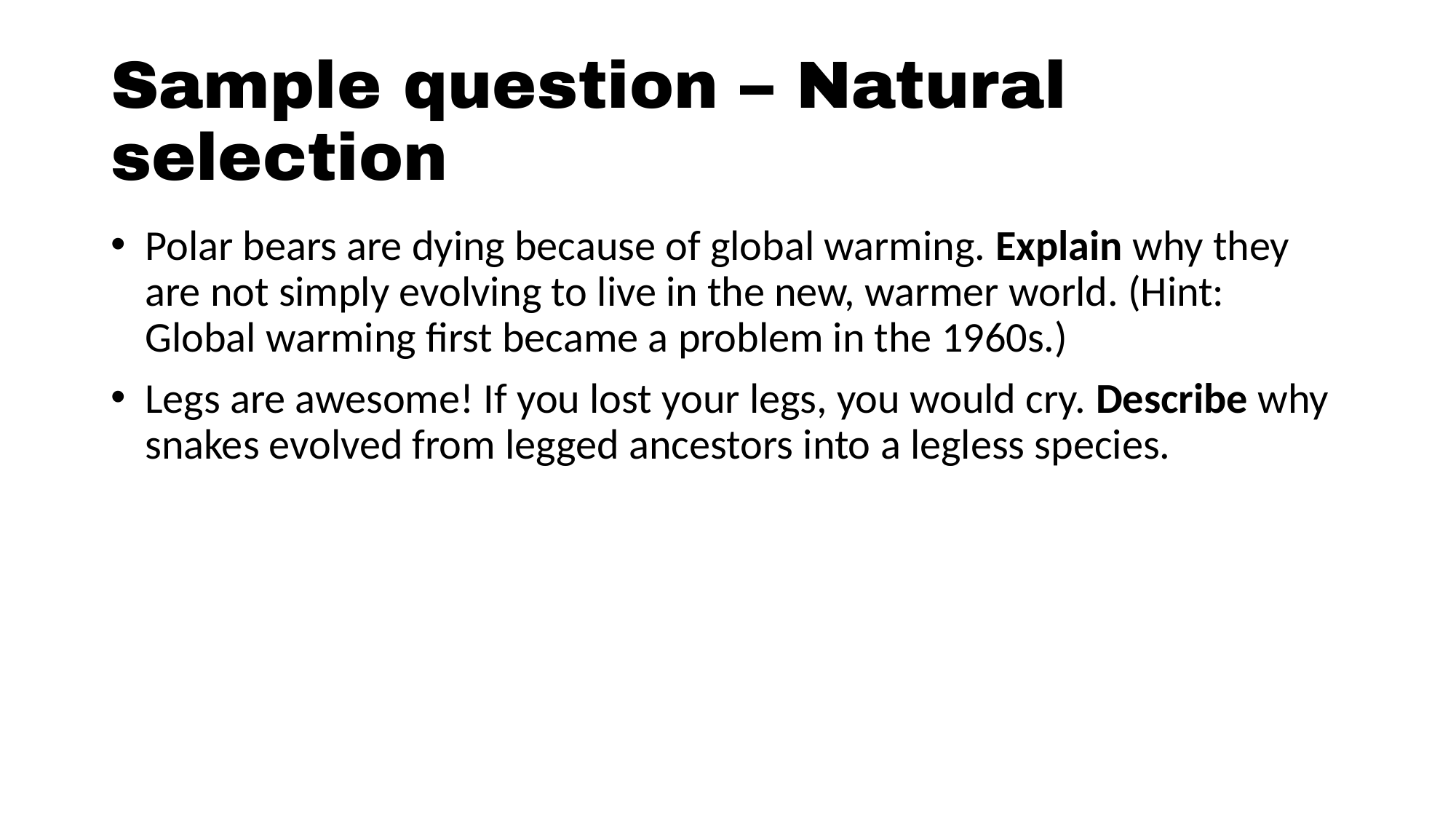

# Sample question – Natural selection
Polar bears are dying because of global warming. Explain why they are not simply evolving to live in the new, warmer world. (Hint: Global warming first became a problem in the 1960s.)
Legs are awesome! If you lost your legs, you would cry. Describe why snakes evolved from legged ancestors into a legless species.